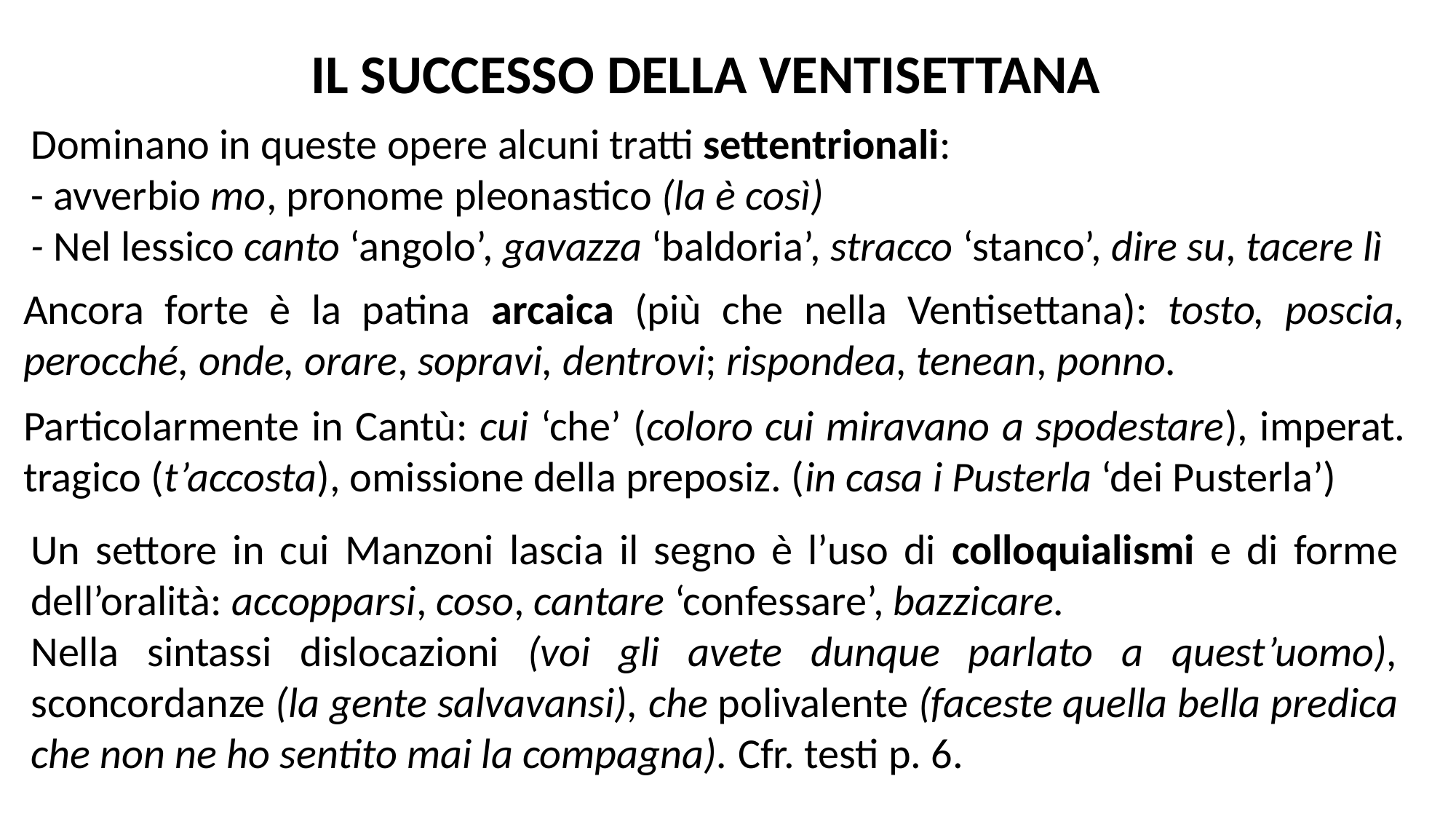

IL SUCCESSO DELLA VENTISETTANA
Dominano in queste opere alcuni tratti settentrionali:
- avverbio mo, pronome pleonastico (la è così)
- Nel lessico canto ‘angolo’, gavazza ‘baldoria’, stracco ‘stanco’, dire su, tacere lì
Ancora forte è la patina arcaica (più che nella Ventisettana): tosto, poscia, perocché, onde, orare, sopravi, dentrovi; rispondea, tenean, ponno.

Particolarmente in Cantù: cui ‘che’ (coloro cui miravano a spodestare), imperat. tragico (t’accosta), omissione della preposiz. (in casa i Pusterla ‘dei Pusterla’)
Un settore in cui Manzoni lascia il segno è l’uso di colloquialismi e di forme dell’oralità: accopparsi, coso, cantare ‘confessare’, bazzicare.
Nella sintassi dislocazioni (voi gli avete dunque parlato a quest’uomo), sconcordanze (la gente salvavansi), che polivalente (faceste quella bella predica che non ne ho sentito mai la compagna). Cfr. testi p. 6.